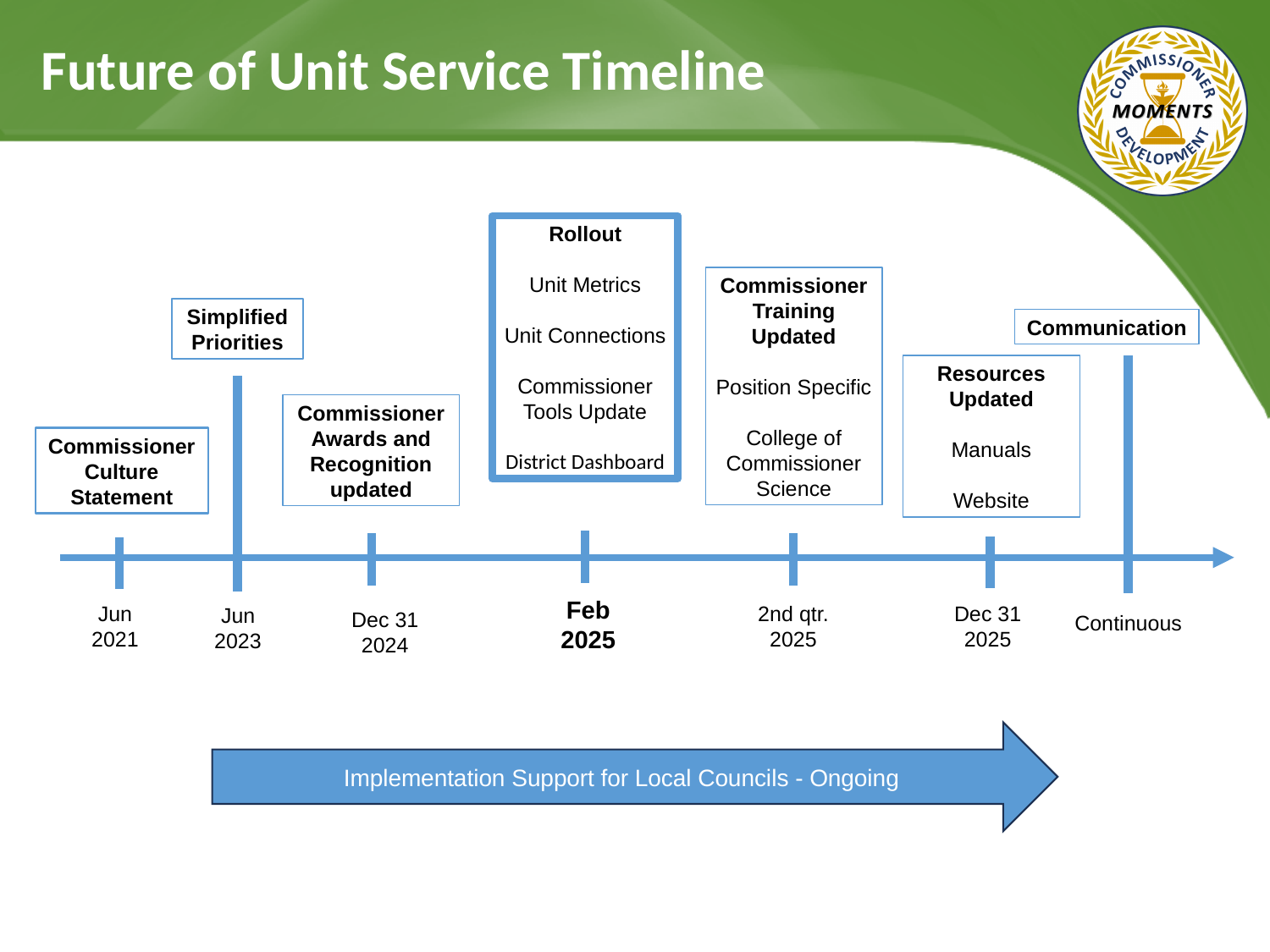

Future of Unit Service Timeline
Rollout

Unit Metrics

Unit Connections

Commissioner Tools Update

District Dashboard
Commissioner Training
Updated

Position Specific

College of Commissioner Science
Simplified
Priorities
Communication
Resources
Updated

Manuals

Website
Commissioner Awards and Recognition updated
Commissioner Culture Statement
Feb 2025
Dec 31 2025
2nd qtr. 2025
Jun 2021
Jun 2023
Dec 31 2024
Continuous
Implementation Support for Local Councils - Ongoing